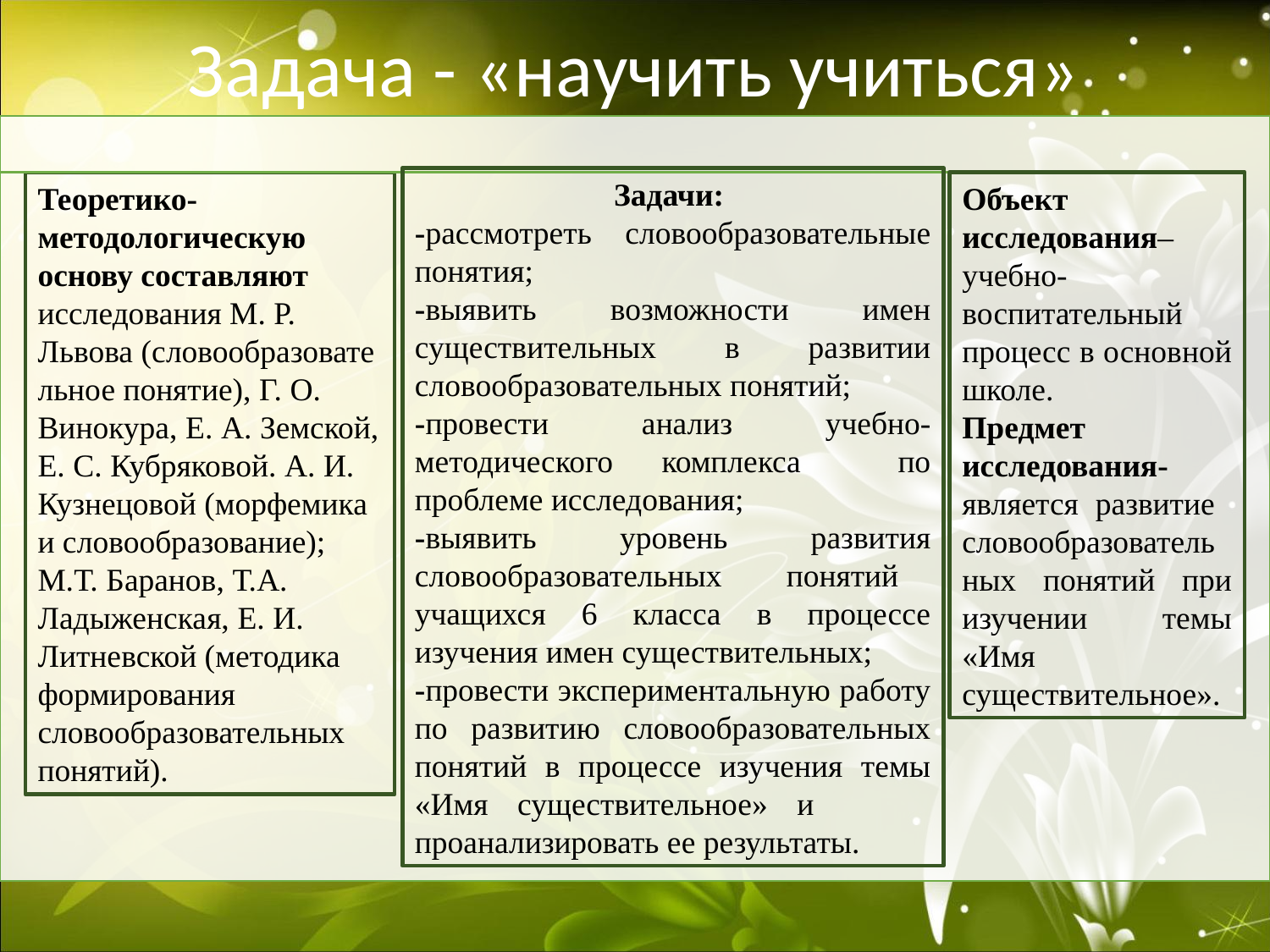

Задача - «научить учиться»

Задачи:
-рассмотреть словообразовательные понятия;
-выявить возможности имен существительных в развитии словообразовательных понятий;
-провести анализ учебно-методического комплекса  по проблеме исследования;
-выявить уровень развития словообразовательных  понятий  учащихся 6 класса в процессе изучения имен существительных;
-провести экспериментальную работу по развитию словообразовательных понятий в процессе изучения темы «Имя существительное» и     проанализировать ее результаты.
Объект исследования– учебно- воспитательный процесс в основной школе.
Предмет исследования- является развитие  словообразовательных понятий при изучении темы «Имя  существительное».
Теоретико-методологическую основу составляют исследования М. Р. Львова (словообразовате
льное понятие), Г. О. Винокура, Е. А. Земской, Е. С. Кубряковой. А. И. Кузнецовой (морфемика и словообразование); М.Т. Баранов, Т.А. Ладыженская, Е. И. Литневской (методика формирования словообразовательных понятий).